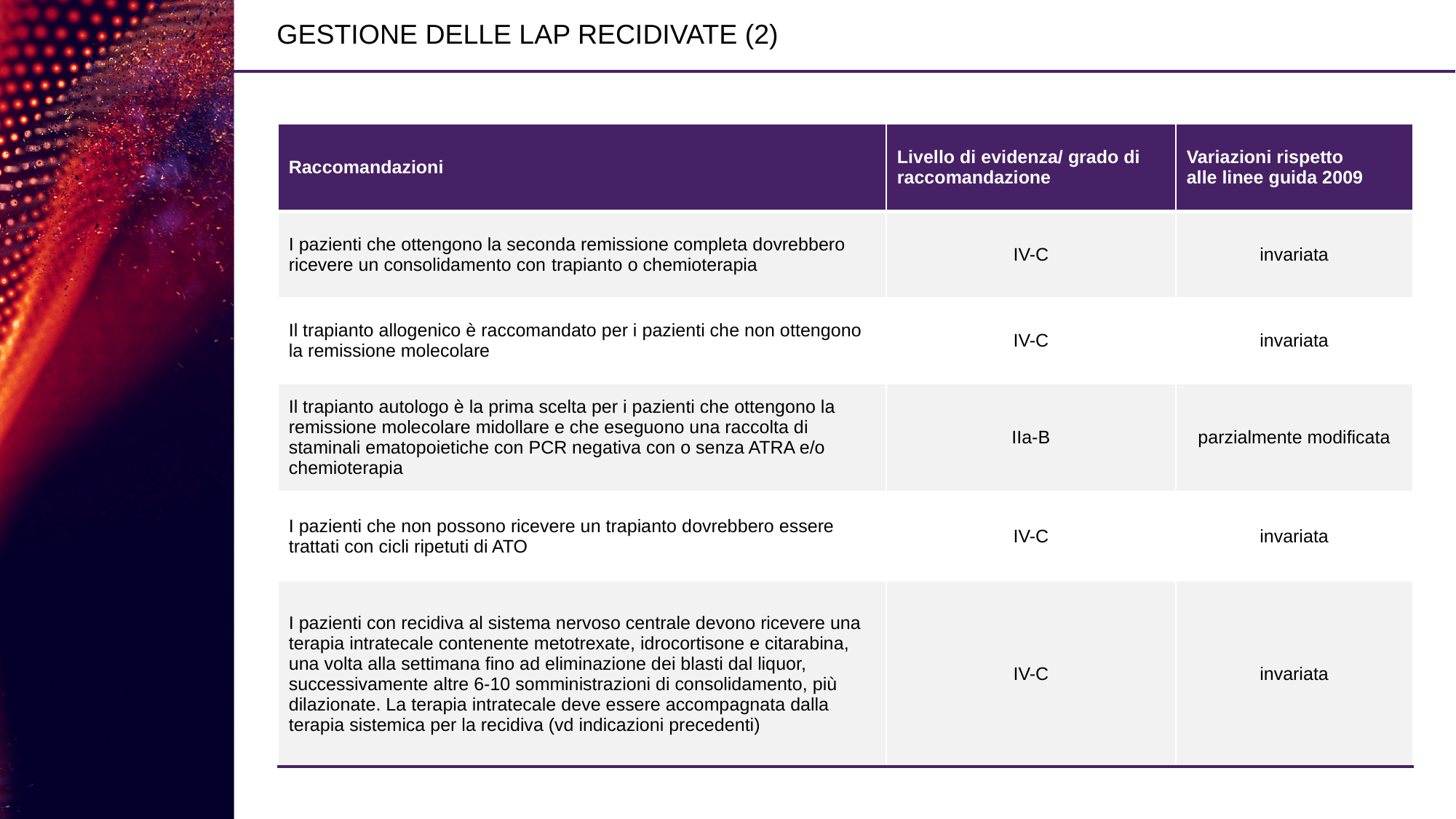

# GESTIONE DELLE LAP RECIDIVATE (2)
| Raccomandazioni | Livello di evidenza/ grado di raccomandazione | Variazioni rispetto alle linee guida 2009 |
| --- | --- | --- |
| I pazienti che ottengono la seconda remissione completa dovrebbero ricevere un consolidamento con trapianto o chemioterapia | IV-C | invariata |
| Il trapianto allogenico è raccomandato per i pazienti che non ottengono la remissione molecolare | IV-C | invariata |
| Il trapianto autologo è la prima scelta per i pazienti che ottengono la remissione molecolare midollare e che eseguono una raccolta di staminali ematopoietiche con PCR negativa con o senza ATRA e/o chemioterapia | IIa-B | parzialmente modificata |
| I pazienti che non possono ricevere un trapianto dovrebbero essere trattati con cicli ripetuti di ATO | IV-C | invariata |
| I pazienti con recidiva al sistema nervoso centrale devono ricevere una terapia intratecale contenente metotrexate, idrocortisone e citarabina, una volta alla settimana fino ad eliminazione dei blasti dal liquor, successivamente altre 6-10 somministrazioni di consolidamento, più dilazionate. La terapia intratecale deve essere accompagnata dalla terapia sistemica per la recidiva (vd indicazioni precedenti) | IV-C | invariata |